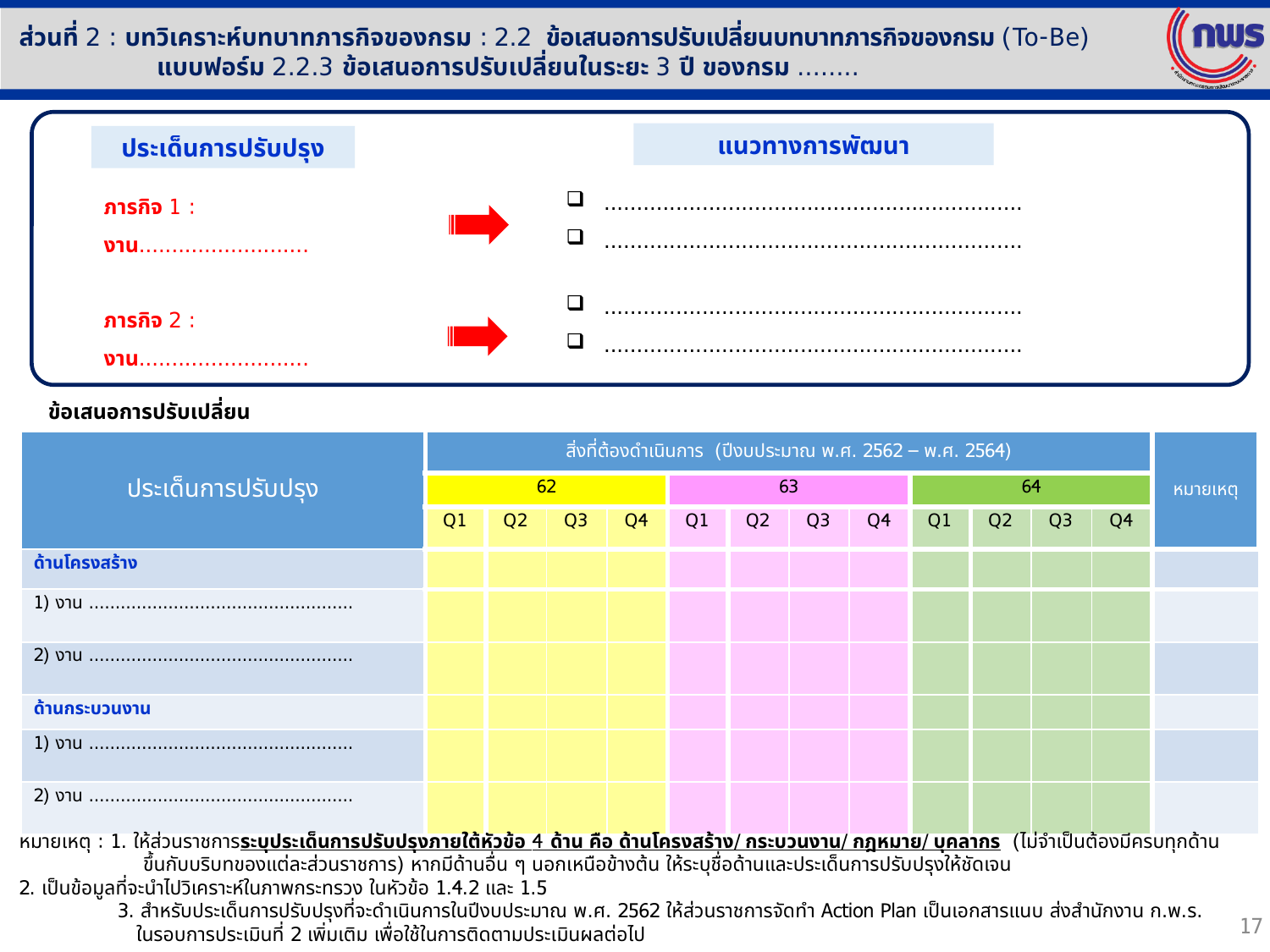

ส่วนที่ 2 : บทวิเคราะห์บทบาทภารกิจของกรม : 2.2  ข้อเสนอการปรับเปลี่ยนบทบาทภารกิจของกรม (To-Be)
แบบฟอร์ม 2.2.3 ข้อเสนอการปรับเปลี่ยนในระยะ 3 ปี ของกรม ........

แนวทางการพัฒนา
ประเด็นการปรับปรุง
................................................................
................................................................
ภารกิจ 1 :
งาน..........................

ภารกิจ 2 :
งาน..........................

................................................................
................................................................

ข้อเสนอการปรับเปลี่ยน
| ประเด็นการปรับปรุง | สิ่งที่ต้องดำเนินการ (ปีงบประมาณ พ.ศ. 2562 – พ.ศ. 2564) |  |  |  |  |  |  |  |  |  |  |  | หมายเหตุ |
| --- | --- | --- | --- | --- | --- | --- | --- | --- | --- | --- | --- | --- | --- |
|  | 62 |  |  |  | 63 |  |  |  | 64 |  |  |  |  |
|  | Q1 | Q2 | Q3 | Q4 | Q1 | Q2 | Q3 | Q4 | Q1 | Q2 | Q3 | Q4 |  |
| ด้านโครงสร้าง |  |  |  |  |  |  |  |  |  |  |  |  |  |
| 1) งาน .................................................. |  |  |  |  |  |  |  |  |  |  |  |  |  |
| 2) งาน .................................................. |  |  |  |  |  |  |  |  |  |  |  |  |  |
| ด้านกระบวนงาน |  |  |  |  |  |  |  |  |  |  |  |  |  |
| 1) งาน .................................................. |  |  |  |  |  |  |  |  |  |  |  |  |  |
| 2) งาน .................................................. |  |  |  |  |  |  |  |  |  |  |  |  |  |
หมายเหตุ : 1. ให้ส่วนราชการระบุประเด็นการปรับปรุงภายใต้หัวข้อ 4 ด้าน คือ ด้านโครงสร้าง/กระบวนงาน/กฎหมาย/บุคลากร  (ไม่จำเป็นต้องมีครบทุกด้าน ขึ้นกับบริบทของแต่ละส่วนราชการ) หากมีด้านอื่น ๆ นอกเหนือข้างต้น ให้ระบุชื่อด้านและประเด็นการปรับปรุงให้ชัดเจน
2. เป็นข้อมูลที่จะนำไปวิเคราะห์ในภาพกระทรวง ในหัวข้อ 1.4.2 และ 1.5
3. สำหรับประเด็นการปรับปรุงที่จะดำเนินการในปีงบประมาณ พ.ศ. 2562 ให้ส่วนราชการจัดทำ Action Plan เป็นเอกสารแนบ ส่งสำนักงาน ก.พ.ร.
   ในรอบการประเมินที่ 2 เพิ่มเติม เพื่อใช้ในการติดตามประเมินผลต่อไป
17